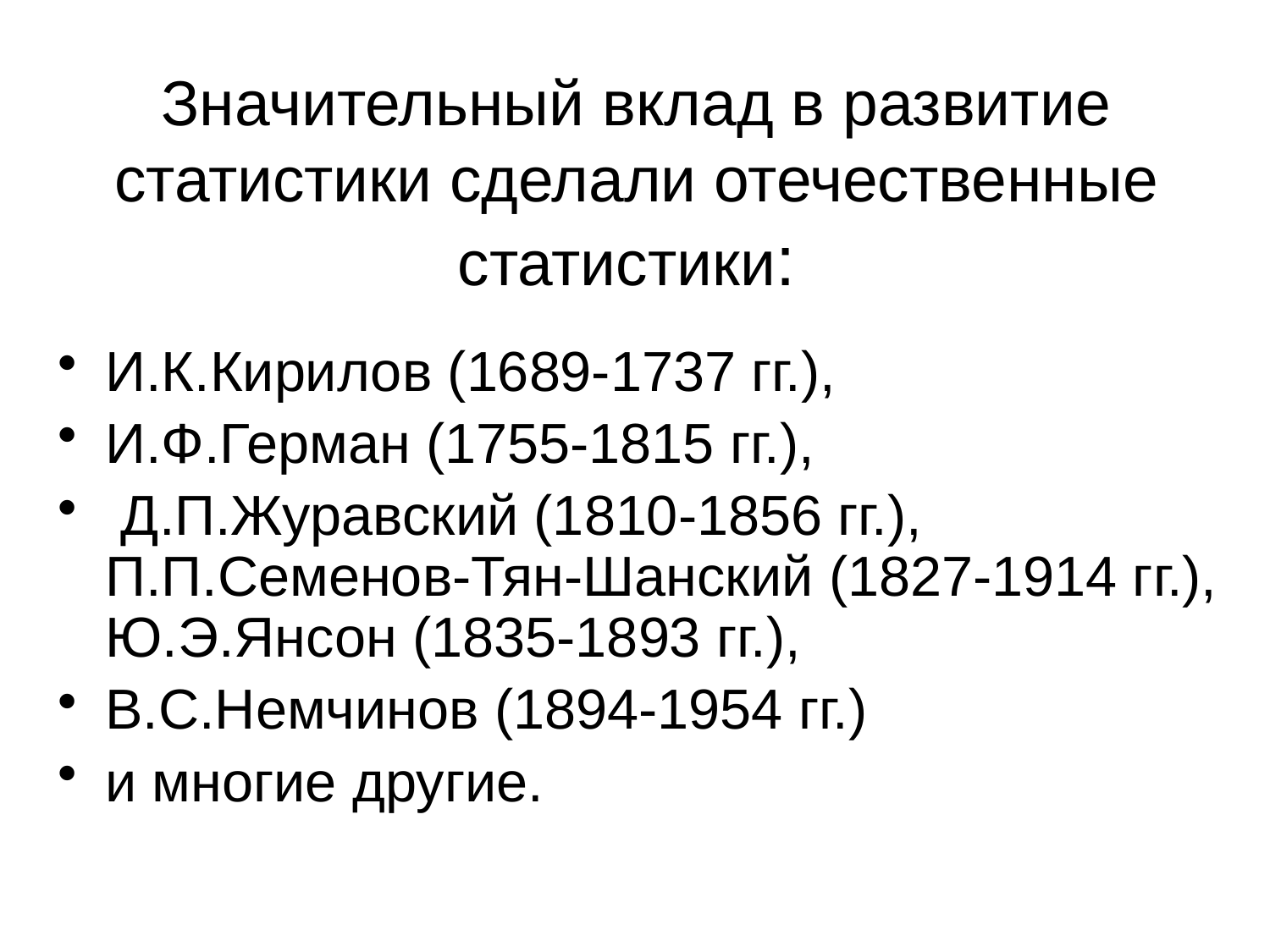

# Значительный вклад в развитие статистики сделали отечественные статистики:
И.К.Кирилов (1689-1737 гг.),
И.Ф.Герман (1755-1815 гг.),
 Д.П.Журавский (1810-1856 гг.), П.П.Семенов-Тян-Шанский (1827-1914 гг.), Ю.Э.Янсон (1835-1893 гг.),
В.С.Немчинов (1894-1954 гг.)
и многие другие.